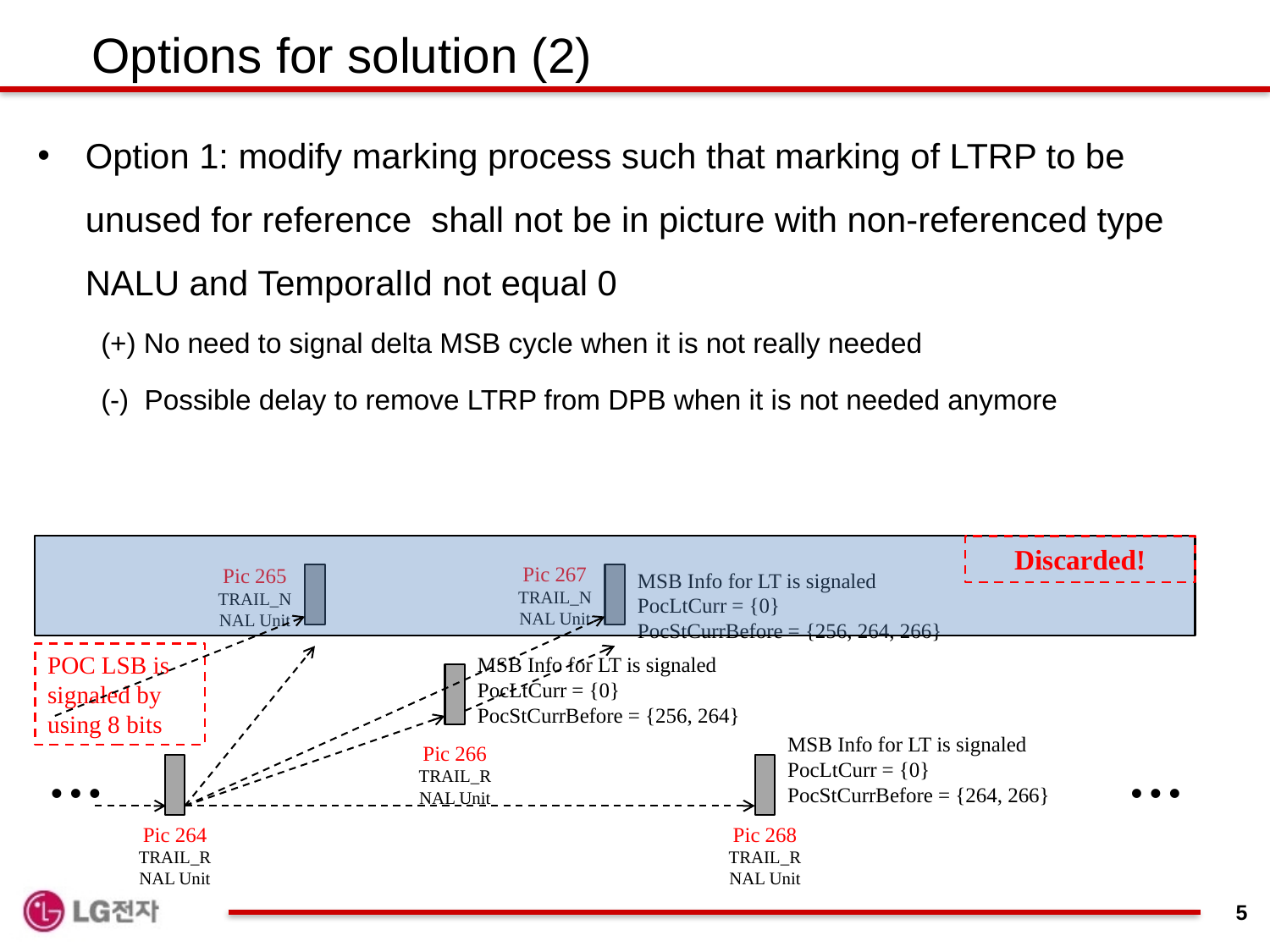

# Options for solution (2)
Option 1: modify marking process such that marking of LTRP to be unused for reference  shall not be in picture with non-referenced type NALU and TemporalId not equal 0
(+) No need to signal delta MSB cycle when it is not really needed
(-)  Possible delay to remove LTRP from DPB when it is not needed anymore

Discarded!
Pic 267
TRAIL_N NAL Unit
Pic 265
TRAIL_N NAL Unit
MSB Info for LT is signaled
PocLtCurr = {0}
PocStCurrBefore = {256, 264, 266}

POC LSB is signaled by using 8 bits
MSB Info for LT is signaled
PocLtCurr = {0}
PocStCurrBefore = {256, 264}

MSB Info for LT is signaled
PocLtCurr = {0}
PocStCurrBefore = {264, 266}
Pic 266
TRAIL_R NAL Unit
…
…

Pic 264
TRAIL_R NAL Unit
Pic 268
TRAIL_R NAL Unit
5